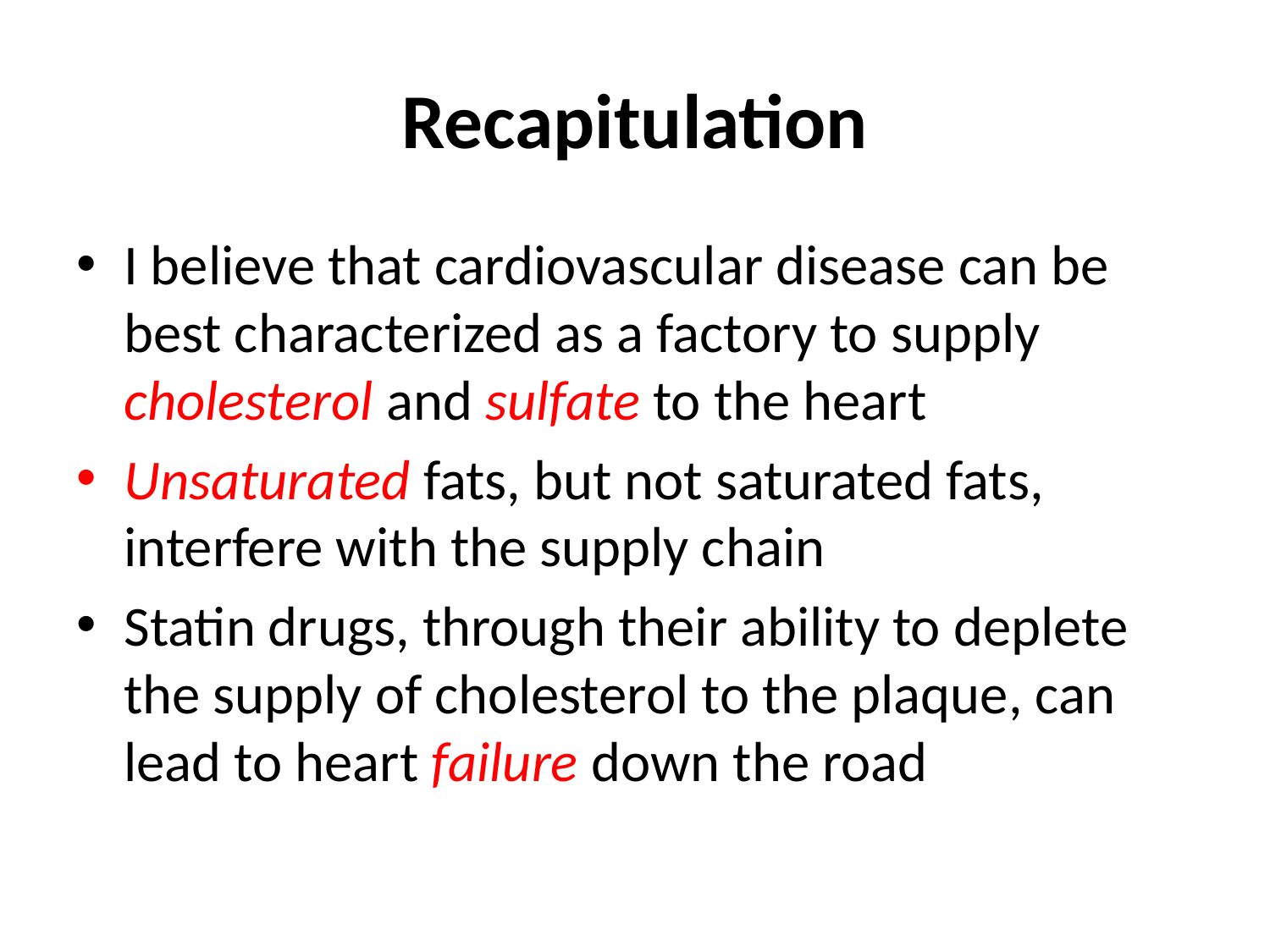

# Recapitulation
I believe that cardiovascular disease can be best characterized as a factory to supply cholesterol and sulfate to the heart
Unsaturated fats, but not saturated fats, interfere with the supply chain
Statin drugs, through their ability to deplete the supply of cholesterol to the plaque, can lead to heart failure down the road